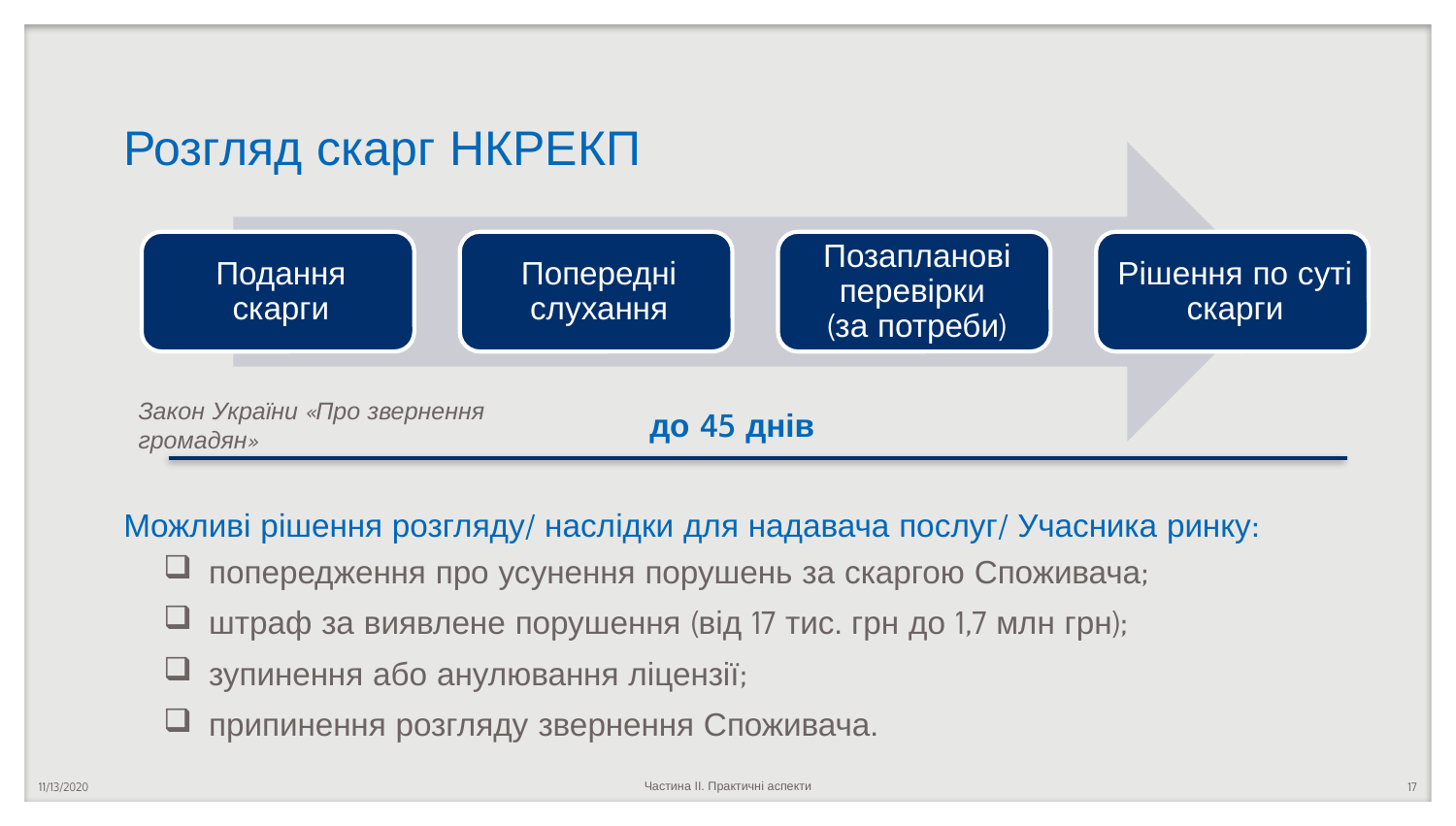

# Розгляд скарг НКРЕКП
Подання скарги
Попередні слухання
Позапланові перевірки
(за потреби)
Рішення по суті скарги
Закон України «Про звернення громадян»
до 45 днів
Можливі рішення розгляду/ наслідки для надавача послуг/ Учасника ринку:
попередження про усунення порушень за скаргою Споживача;
штраф за виявлене порушення (від 17 тис. грн до 1,7 млн грн);
зупинення або анулювання ліцензії;
припинення розгляду звернення Споживача.
11/13/2020
Частина ІІ. Практичні аспекти
17